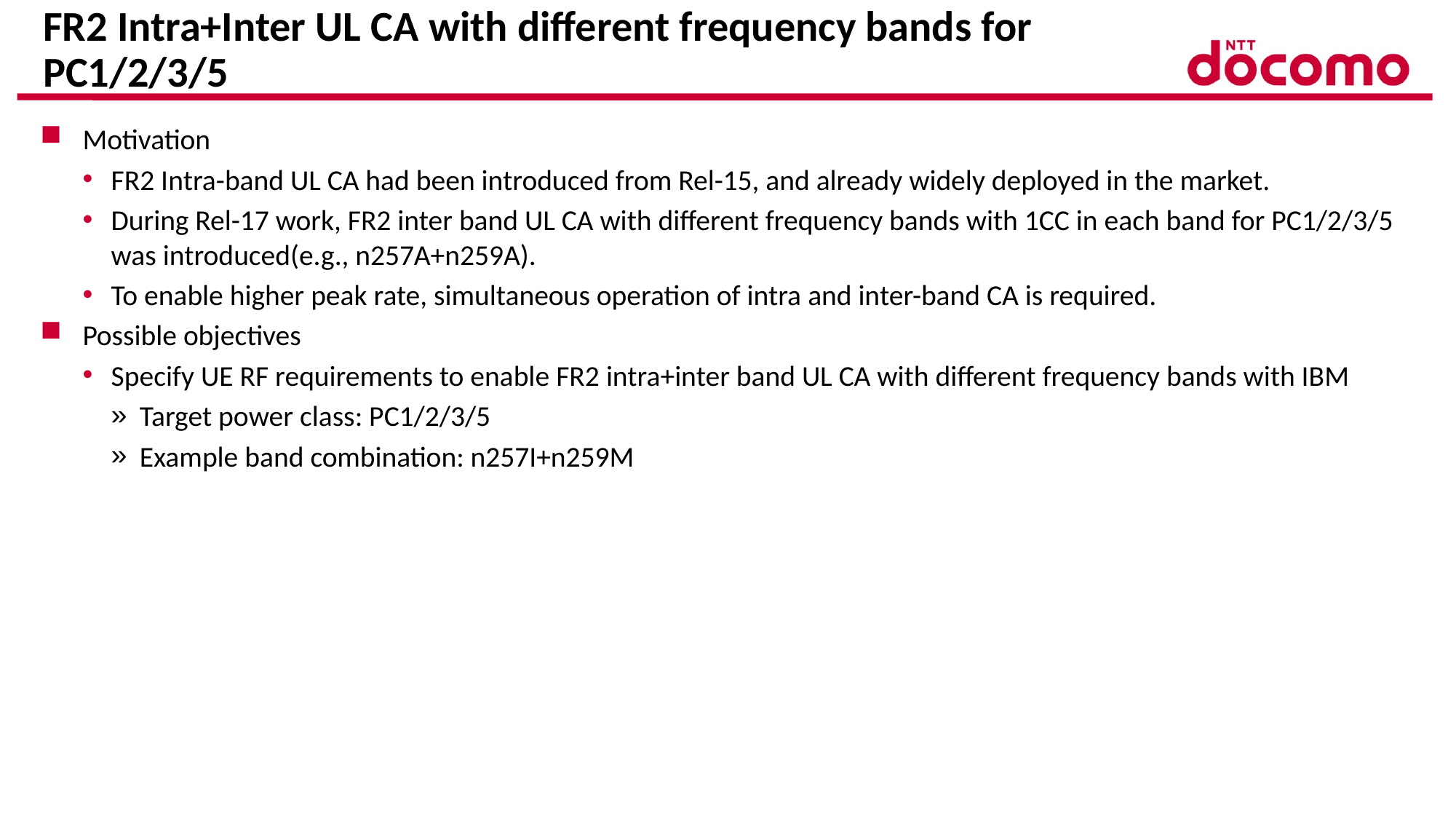

# FR2 Intra+Inter UL CA with different frequency bands for PC1/2/3/5
Motivation
FR2 Intra-band UL CA had been introduced from Rel-15, and already widely deployed in the market.
During Rel-17 work, FR2 inter band UL CA with different frequency bands with 1CC in each band for PC1/2/3/5 was introduced(e.g., n257A+n259A).
To enable higher peak rate, simultaneous operation of intra and inter-band CA is required.
Possible objectives
Specify UE RF requirements to enable FR2 intra+inter band UL CA with different frequency bands with IBM
Target power class: PC1/2/3/5
Example band combination: n257I+n259M